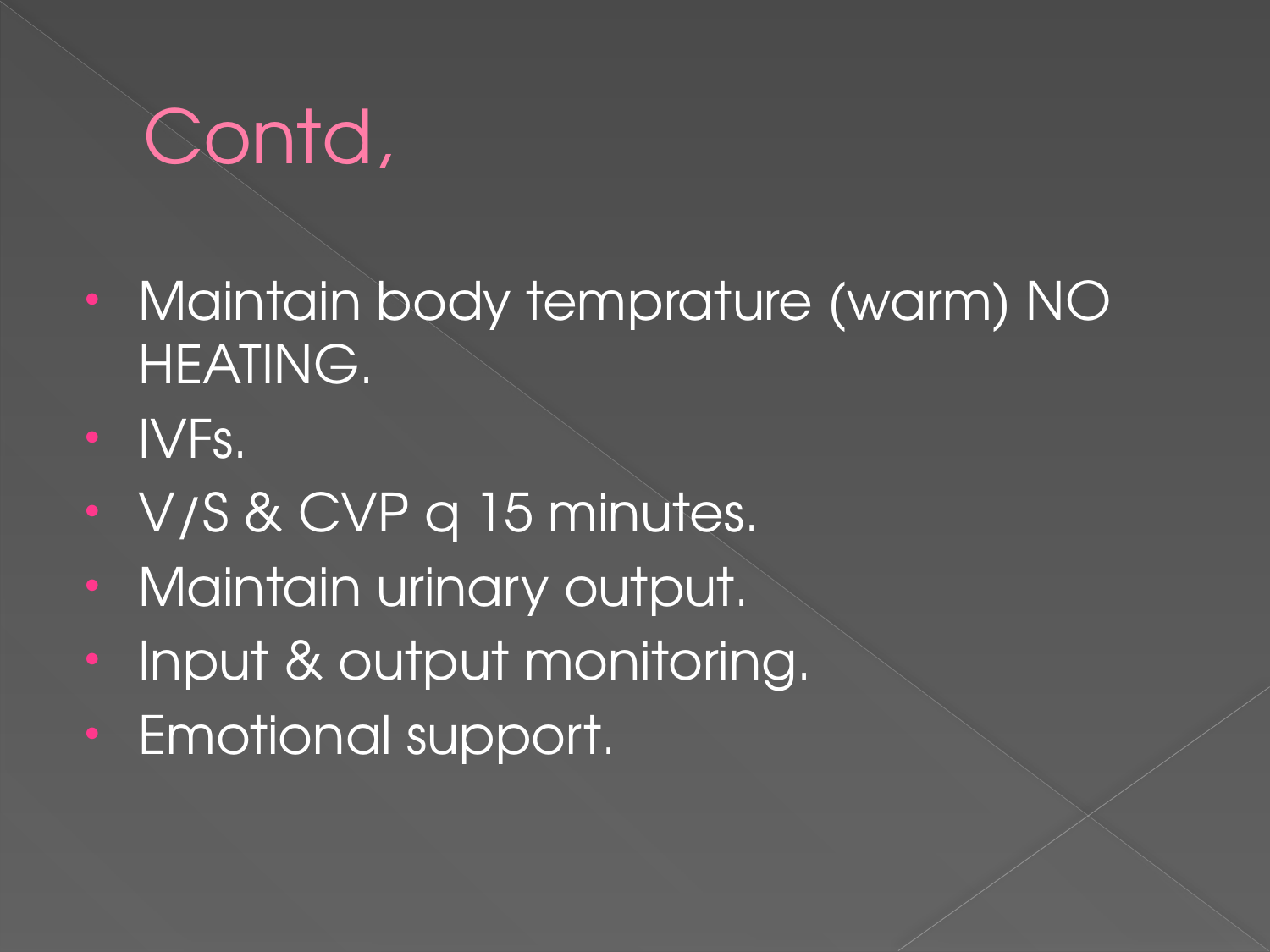

# Contd,
Maintain body temprature (warm) NO HEATING.
IVFs.
V/S & CVP q 15 minutes.
Maintain urinary output.
Input & output monitoring.
Emotional support.